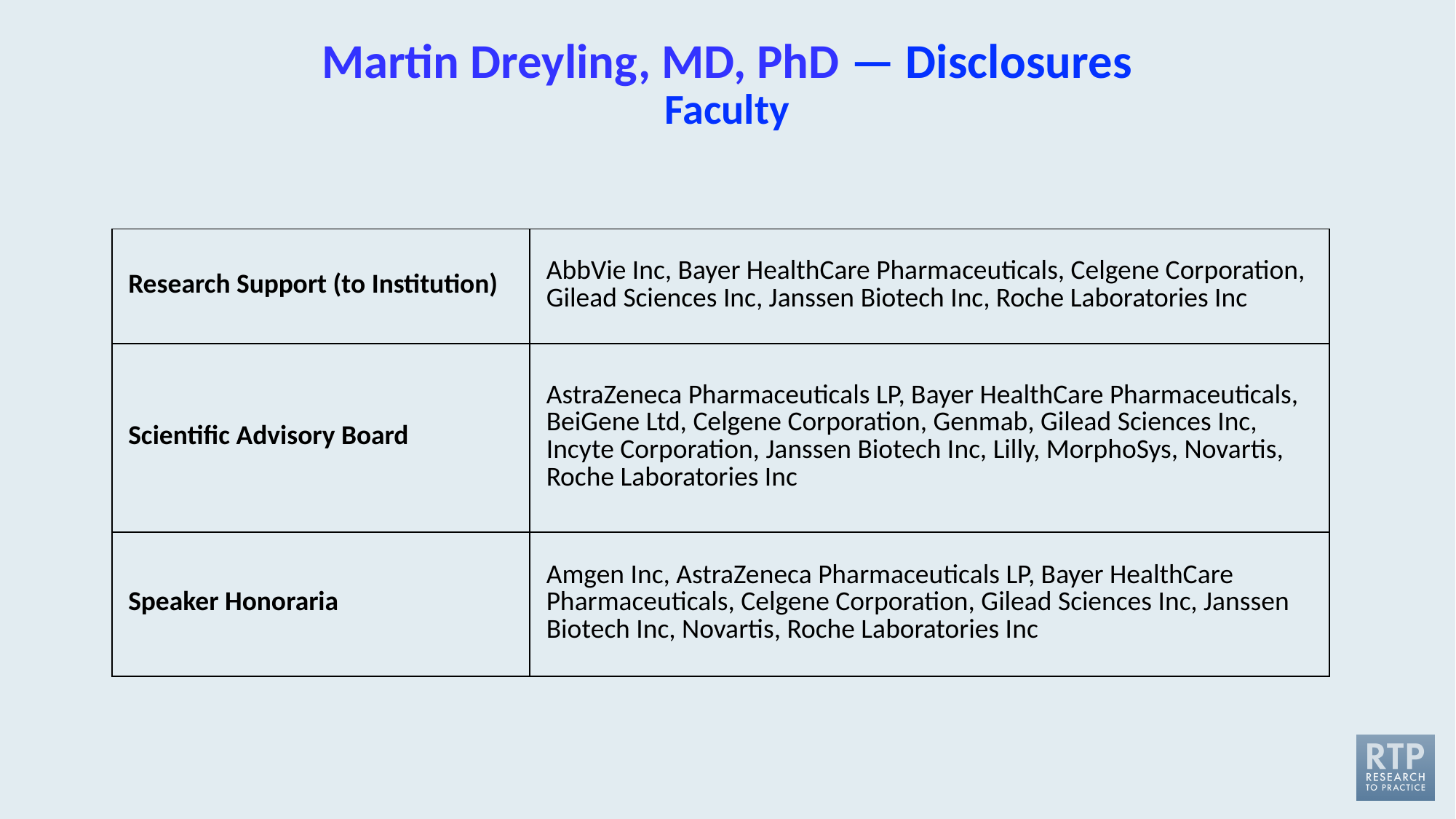

# Martin Dreyling, MD, PhD — Disclosures Faculty
| Research Support (to Institution) | AbbVie Inc, Bayer HealthCare Pharmaceuticals, Celgene Corporation, Gilead Sciences Inc, Janssen Biotech Inc, Roche Laboratories Inc |
| --- | --- |
| Scientific Advisory Board | AstraZeneca Pharmaceuticals LP, Bayer HealthCare Pharmaceuticals, BeiGene Ltd, Celgene Corporation, Genmab, Gilead Sciences Inc, Incyte Corporation, Janssen Biotech Inc, Lilly, MorphoSys, Novartis, Roche Laboratories Inc |
| Speaker Honoraria | Amgen Inc, AstraZeneca Pharmaceuticals LP, Bayer HealthCare Pharmaceuticals, Celgene Corporation, Gilead Sciences Inc, Janssen Biotech Inc, Novartis, Roche Laboratories Inc |